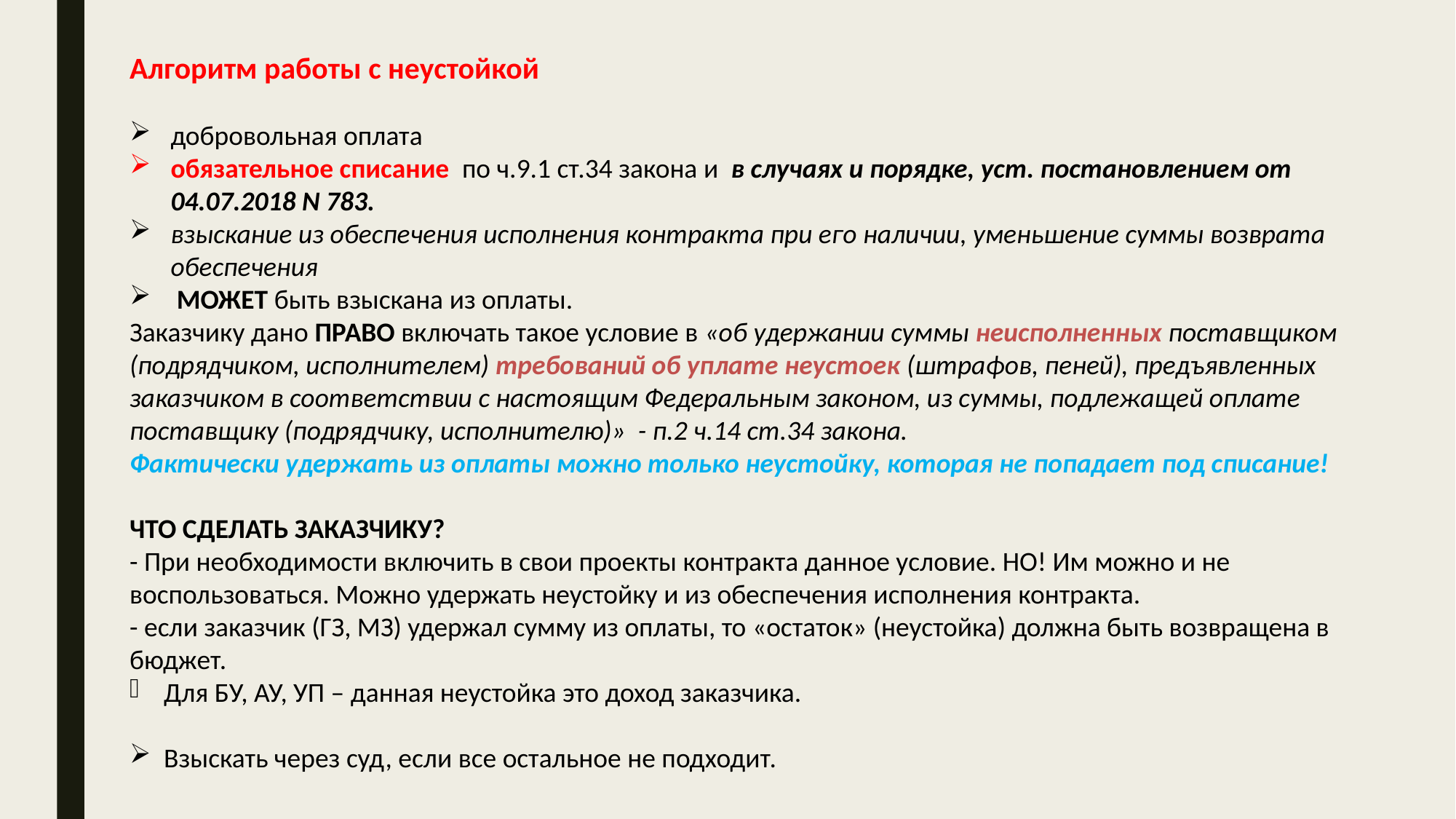

Алгоритм работы с неустойкой

добровольная оплата
обязательное списание  по ч.9.1 ст.34 закона и  в случаях и порядке, уст. постановлением от 04.07.2018 N 783.
взыскание из обеспечения исполнения контракта при его наличии, уменьшение суммы возврата обеспечения
 МОЖЕТ быть взыскана из оплаты.
Заказчику дано ПРАВО включать такое условие в «об удержании суммы неисполненных поставщиком (подрядчиком, исполнителем) требований об уплате неустоек (штрафов, пеней), предъявленных заказчиком в соответствии с настоящим Федеральным законом, из суммы, подлежащей оплате поставщику (подрядчику, исполнителю)»  - п.2 ч.14 ст.34 закона.
Фактически удержать из оплаты можно только неустойку, которая не попадает под списание!

ЧТО СДЕЛАТЬ ЗАКАЗЧИКУ?
- При необходимости включить в свои проекты контракта данное условие. НО! Им можно и не воспользоваться. Можно удержать неустойку и из обеспечения исполнения контракта.
- если заказчик (ГЗ, МЗ) удержал сумму из оплаты, то «остаток» (неустойка) должна быть возвращена в бюджет.
Для БУ, АУ, УП – данная неустойка это доход заказчика.

Взыскать через суд, если все остальное не подходит.